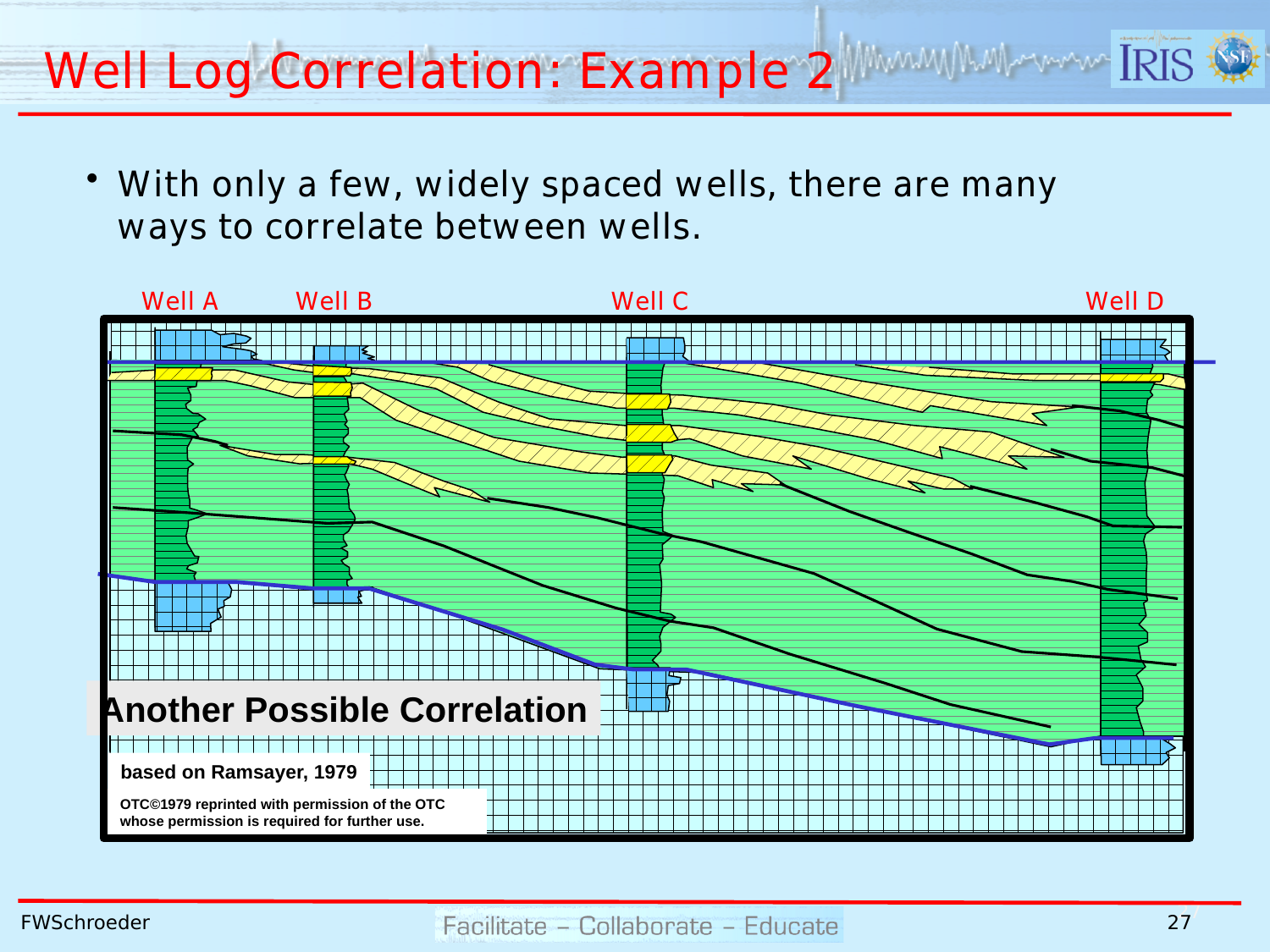

# Well Log Correlation: Example 2
With only a few, widely spaced wells, there are many 	ways to correlate between wells.
Well A
Well B
Well C
Well D

Another Possible Correlation
based on Ramsayer, 1979
OTC©1979 reprinted with permission of the OTC whose permission is required for further use.